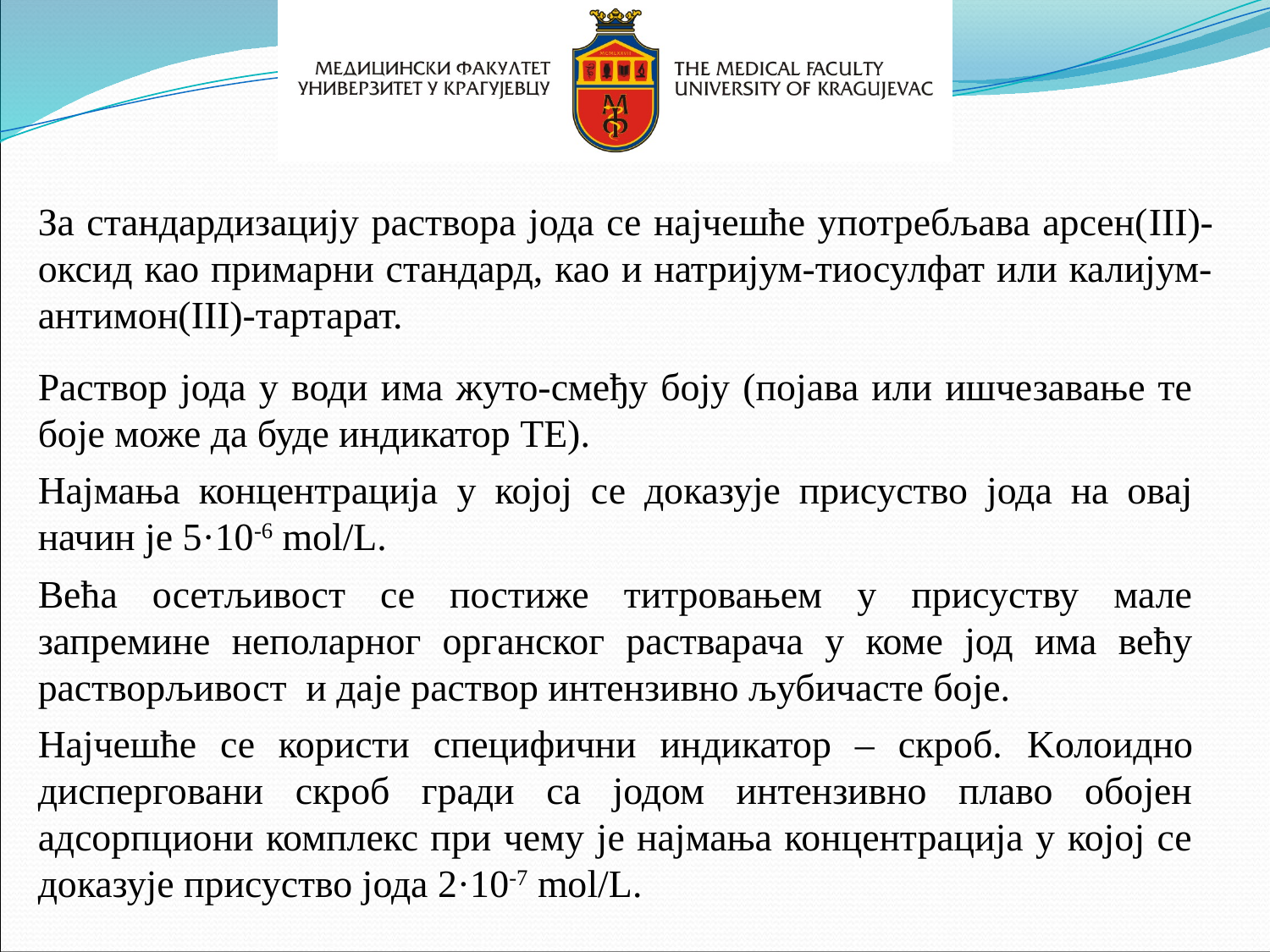

За стандардизацију раствора јода се најчешће употребљава арсен(III)-оксид као примарни стандард, као и натријум-тиосулфат или калијум-антимон(III)-тартарат.
Раствор јода у води има жуто-смеђу боју (појава или ишчезавање те боје може да буде индикатор ТЕ).
Најмања концентрација у којој се доказује присуство јода на овај начин је 5·10-6 mol/L.
Већа осетљивост се постиже титровањем у присуству мале запремине неполарног органског растварача у коме јод има већу растворљивост  и даје раствор интензивно љубичасте боје.
Најчешће се користи специфични индикатор – скроб. Kолоидно дисперговани скроб гради са јодом интензивно плаво обојен адсорпциони комплекс при чему је најмања концентрација у којој се доказује присуство јода 2·10-7 mol/L.